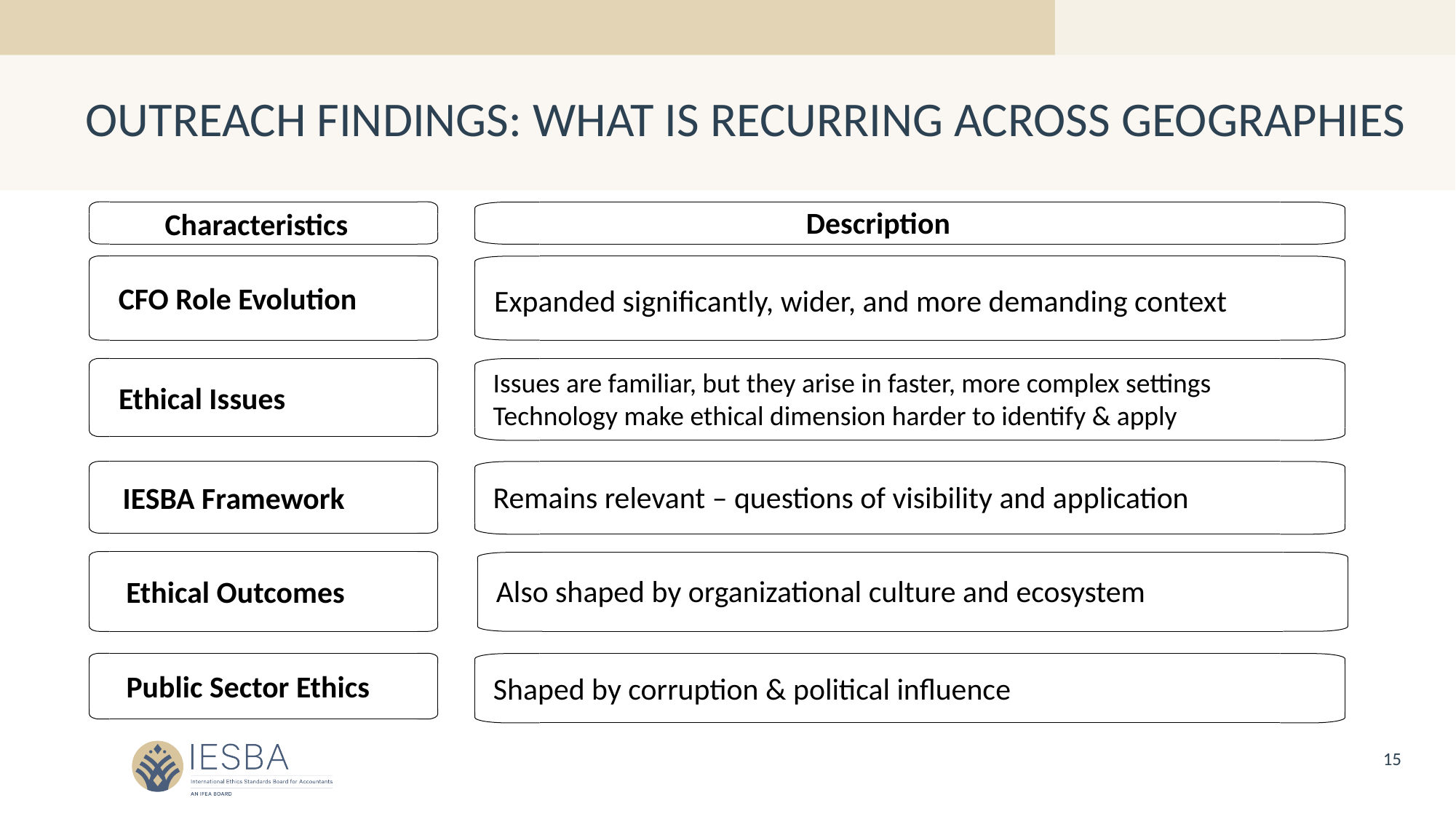

# OUTREACH FINDINGS: WHAT IS RECURRING ACROSS GEOGRAPHIES

Description
Characteristics

CFO Role Evolution
Expanded significantly, wider, and more demanding context

Issues are familiar, but they arise in faster, more complex settings
Technology make ethical dimension harder to identify & apply
Ethical Issues

Remains relevant – questions of visibility and application
IESBA Framework

Also shaped by organizational culture and ecosystem
Ethical Outcomes

Public Sector Ethics
Shaped by corruption & political influence
15